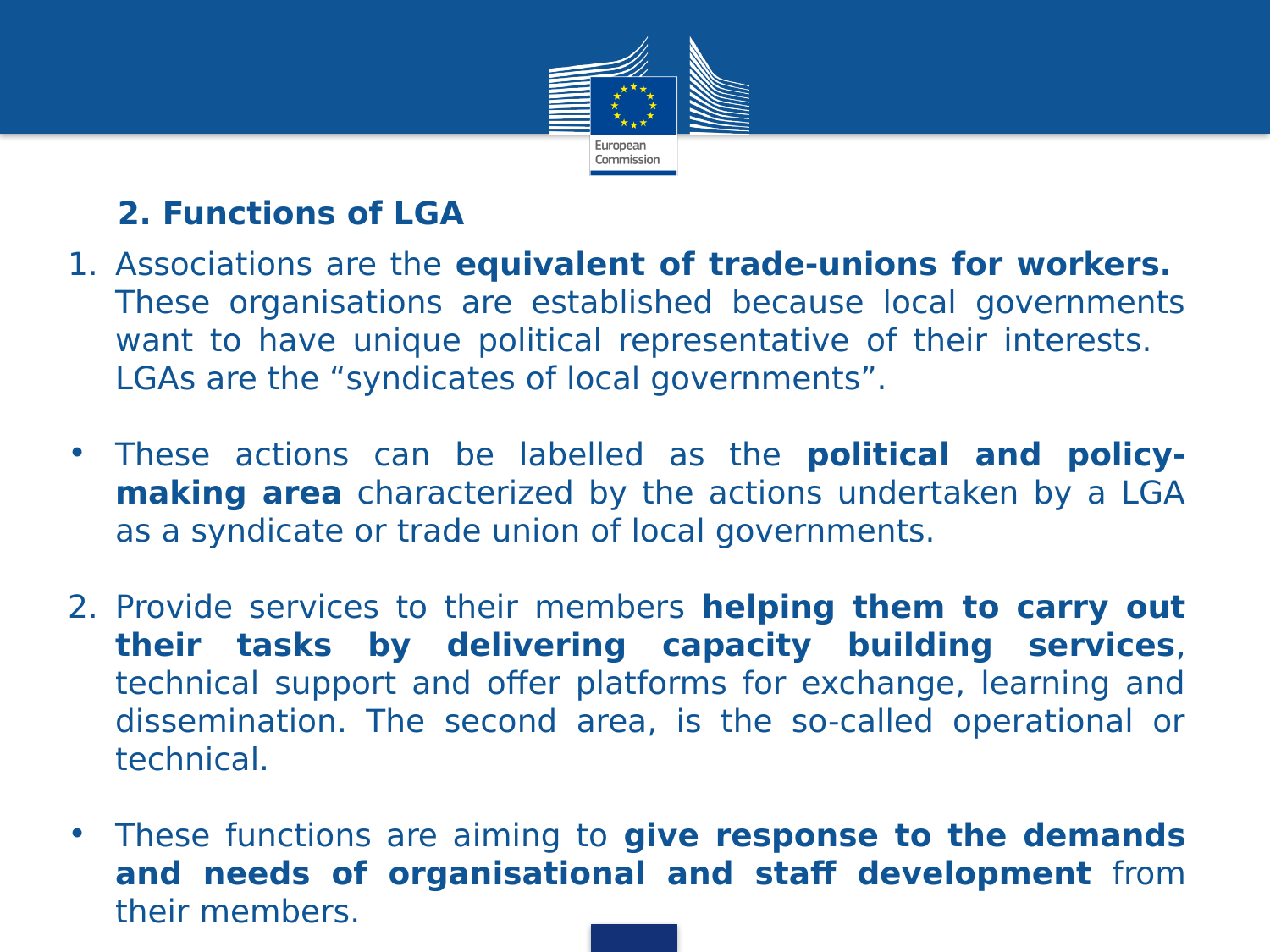

2. Functions of LGA
Associations are the equivalent of trade-unions for workers.  These organisations are established because local governments want to have unique political representative of their interests.   LGAs are the “syndicates of local governments”.

These actions can be labelled as the political and policy-making area characterized by the actions undertaken by a LGA as a syndicate or trade union of local governments.

Provide services to their members helping them to carry out their tasks by delivering capacity building services, technical support and offer platforms for exchange, learning and dissemination. The second area, is the so-called operational or technical.

These functions are aiming to give response to the demands and needs of organisational and staff development from their members.